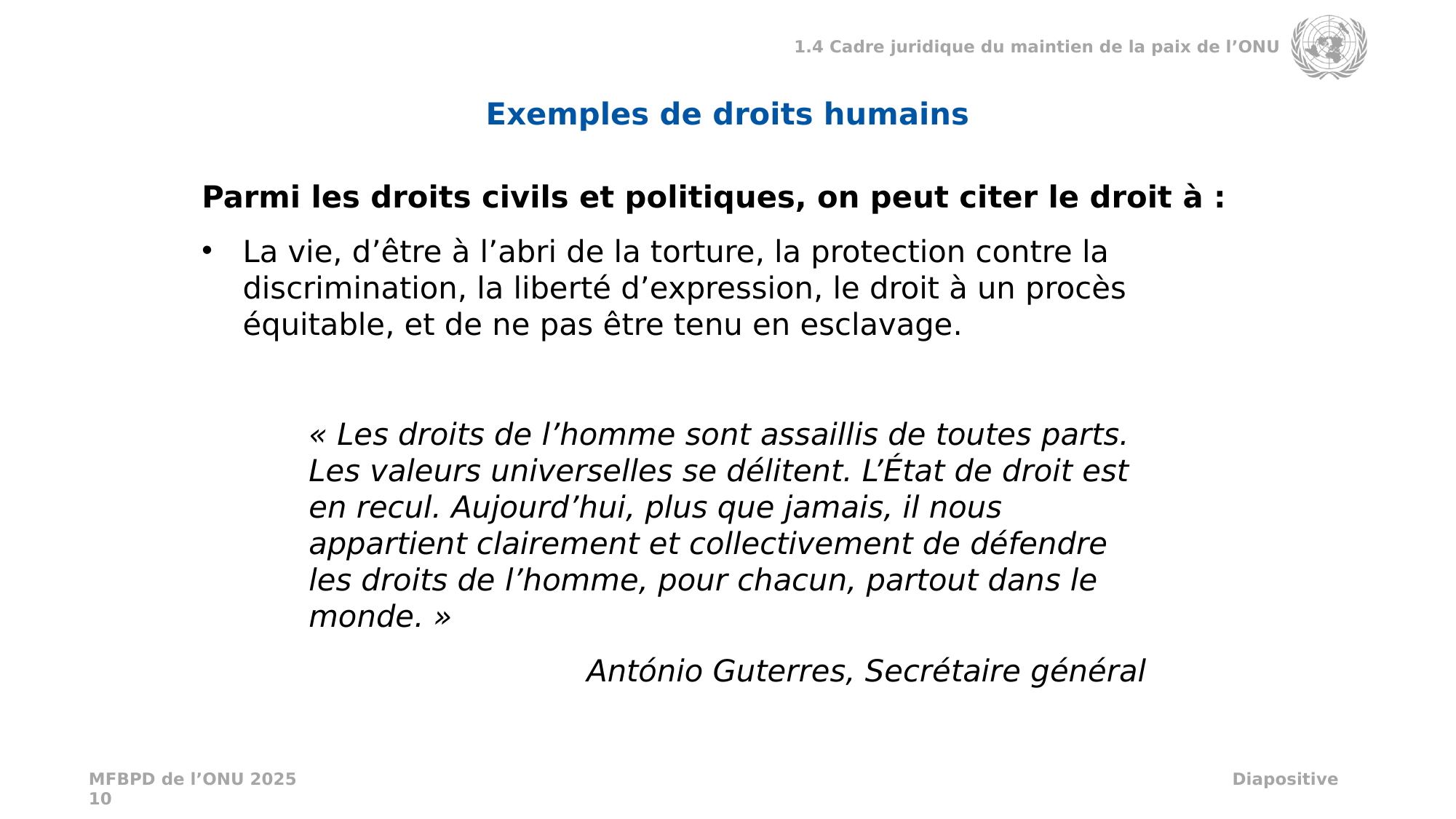

Exemples de droits humains
Parmi les droits civils et politiques, on peut citer le droit à :
La vie, d’être à l’abri de la torture, la protection contre la discrimination, la liberté d’expression, le droit à un procès équitable, et de ne pas être tenu en esclavage.
« Les droits de l’homme sont assaillis de toutes parts. Les valeurs universelles se délitent. L’État de droit est en recul. Aujourd’hui, plus que jamais, il nous appartient clairement et collectivement de défendre les droits de l’homme, pour chacun, partout dans le monde. »
António Guterres, Secrétaire général